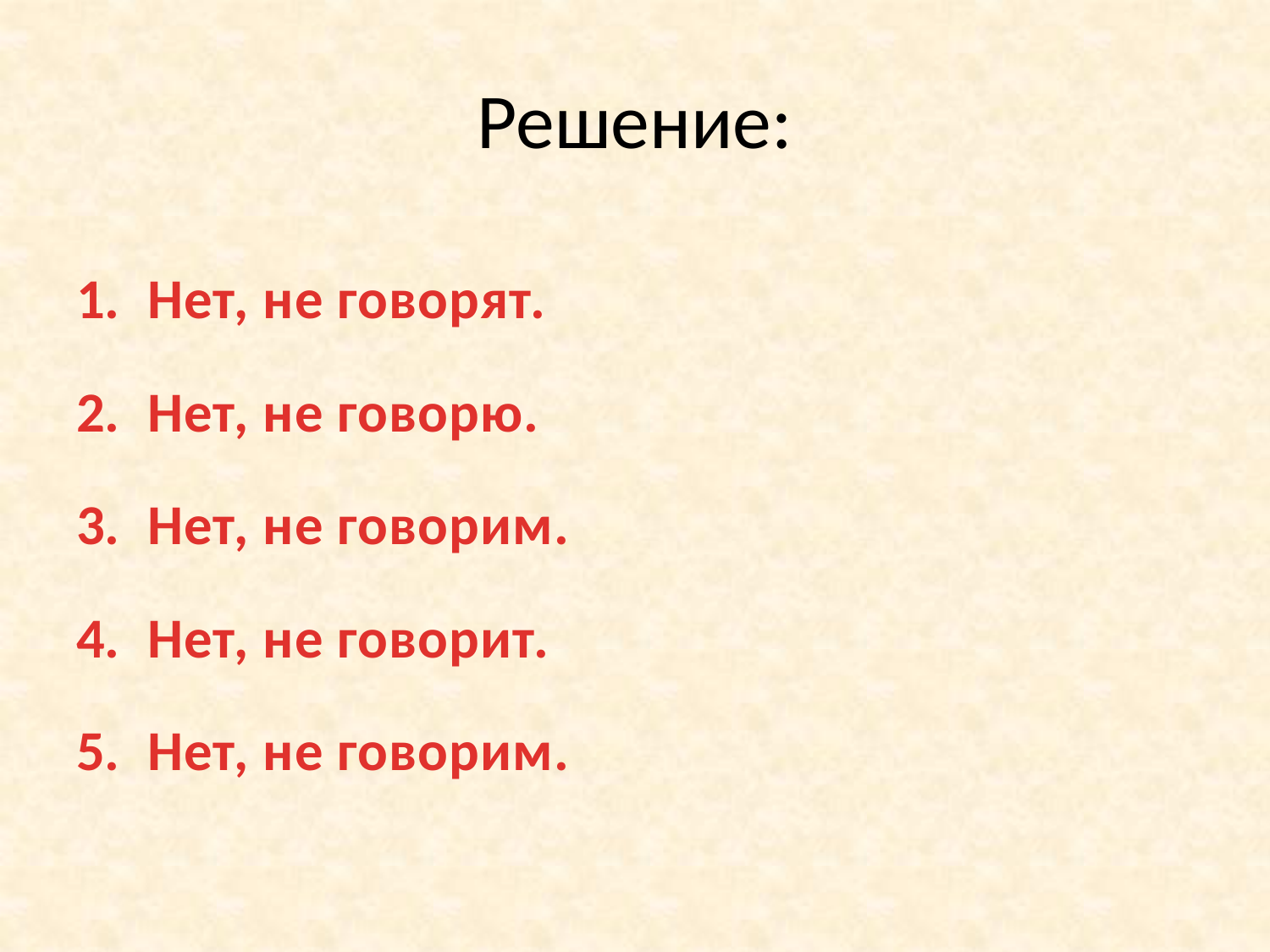

# Решение:
Нет, не говорят.
Нет, не говорю.
Нет, не говорим.
Нет, не говорит.
Нет, не говорим.